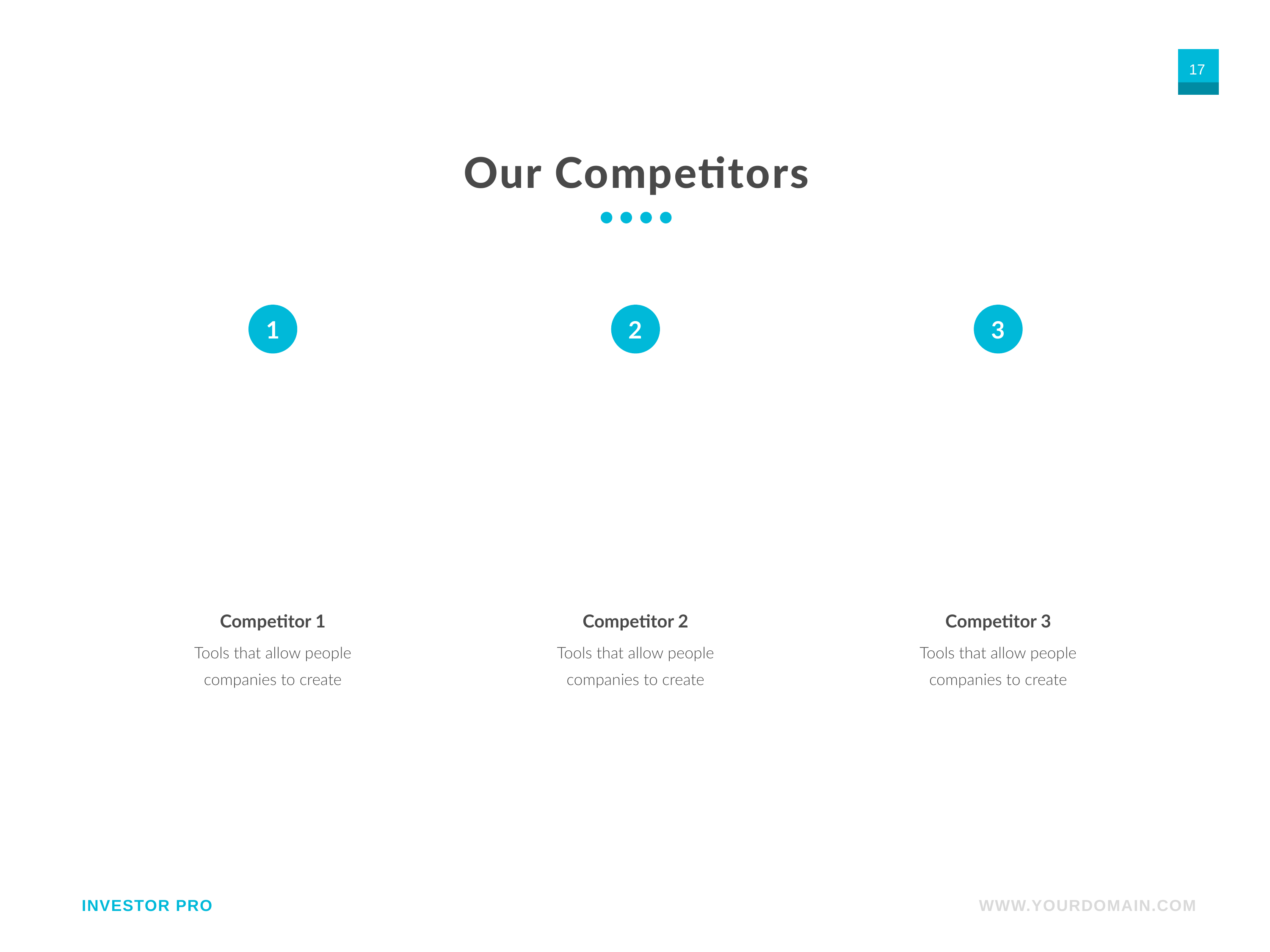

Our Competitors

1
2
3
Competitor 1
Tools that allow people companies to create
Competitor 2
Tools that allow people companies to create
Competitor 3
Tools that allow people companies to create